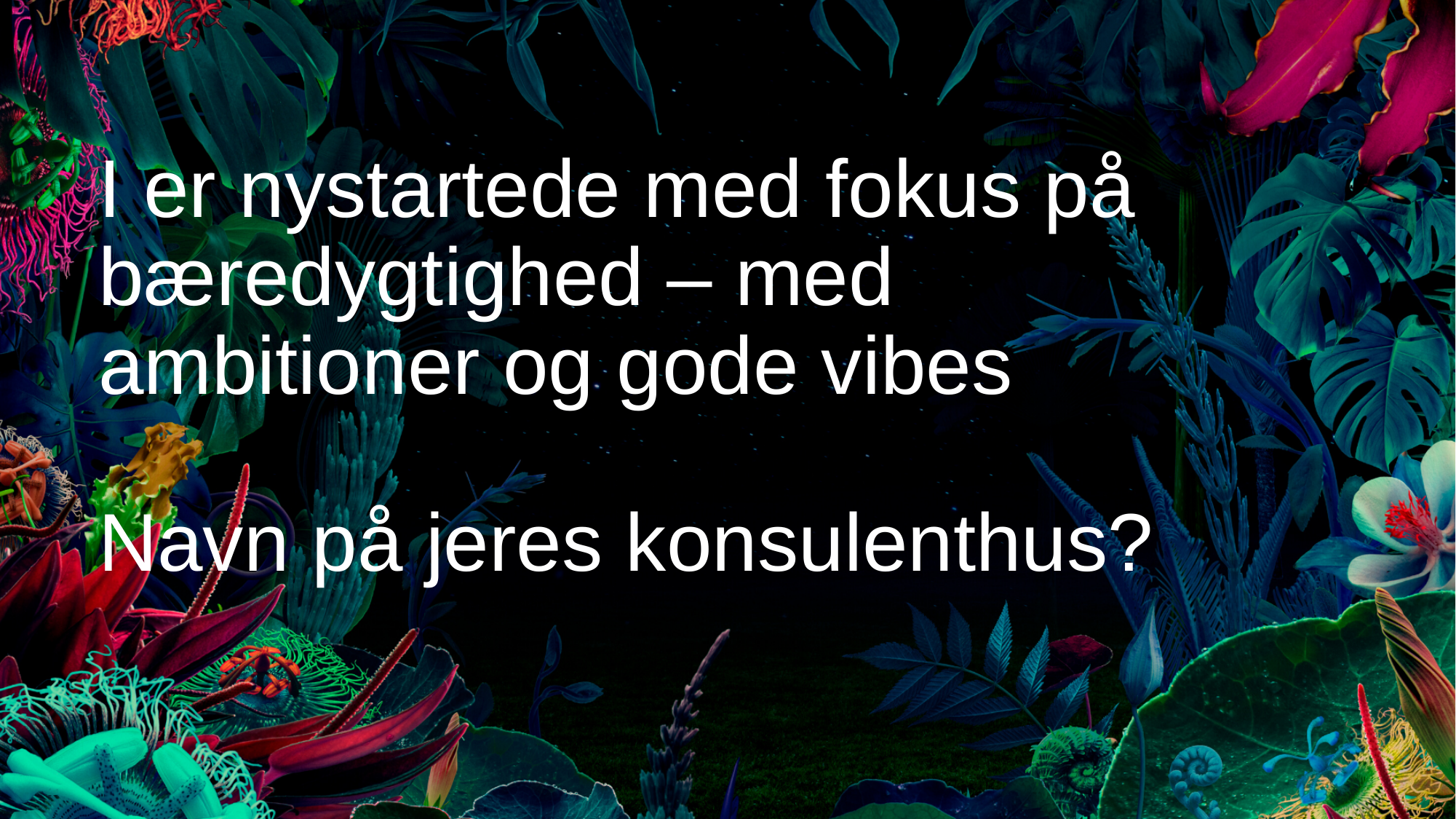

# I er nystartede med fokus på bæredygtighed – med ambitioner og gode vibes Navn på jeres konsulenthus?